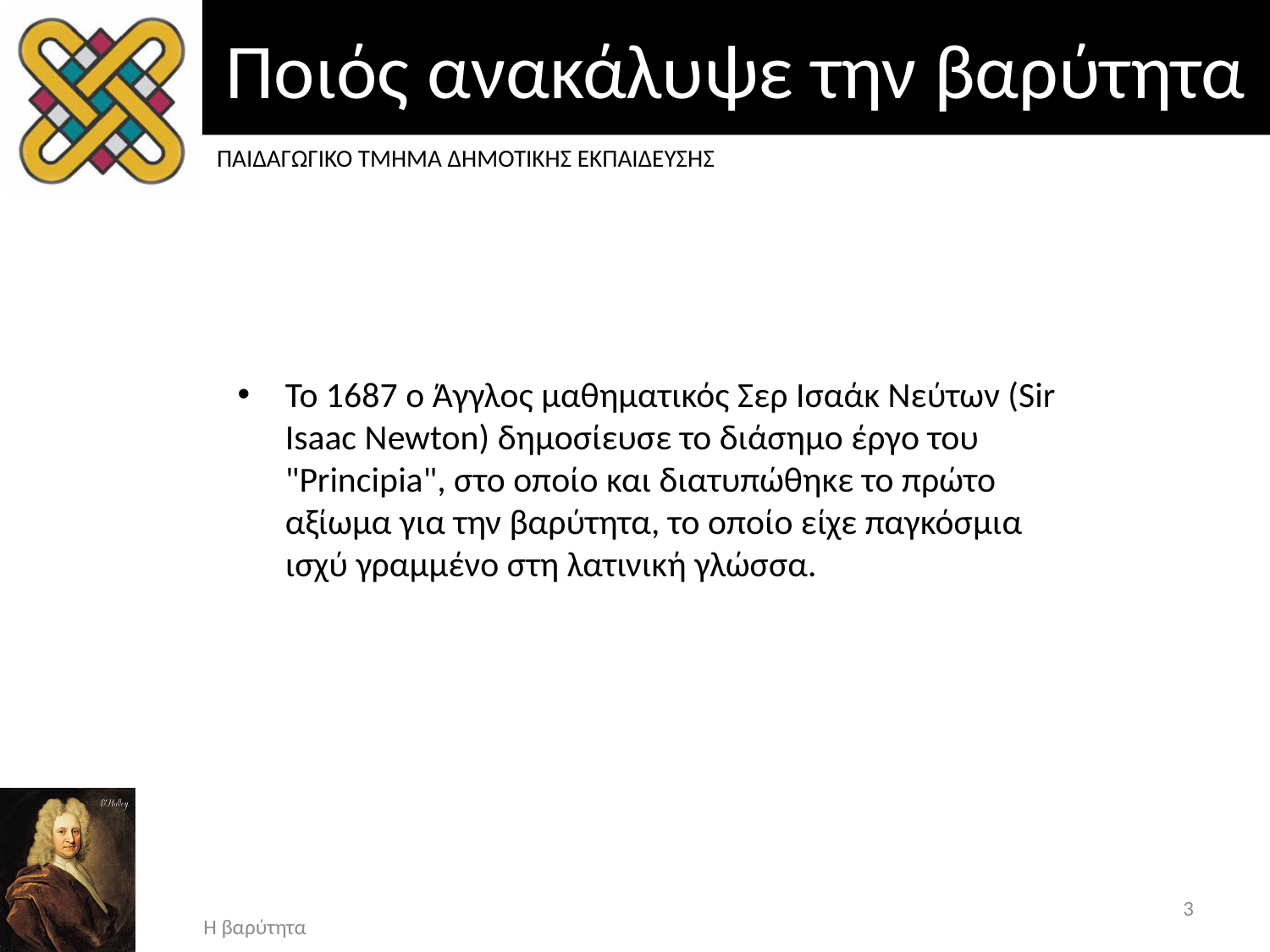

# Ποιός ανακάλυψε την βαρύτητα
Το 1687 ο Άγγλος μαθηματικός Σερ Ισαάκ Νεύτων (Sir Isaac Newton) δημοσίευσε το διάσημο έργο του "Principia", στο οποίο και διατυπώθηκε το πρώτο αξίωμα για την βαρύτητα, το οποίο είχε παγκόσμια ισχύ γραμμένο στη λατινική γλώσσα.
3
Η βαρύτητα